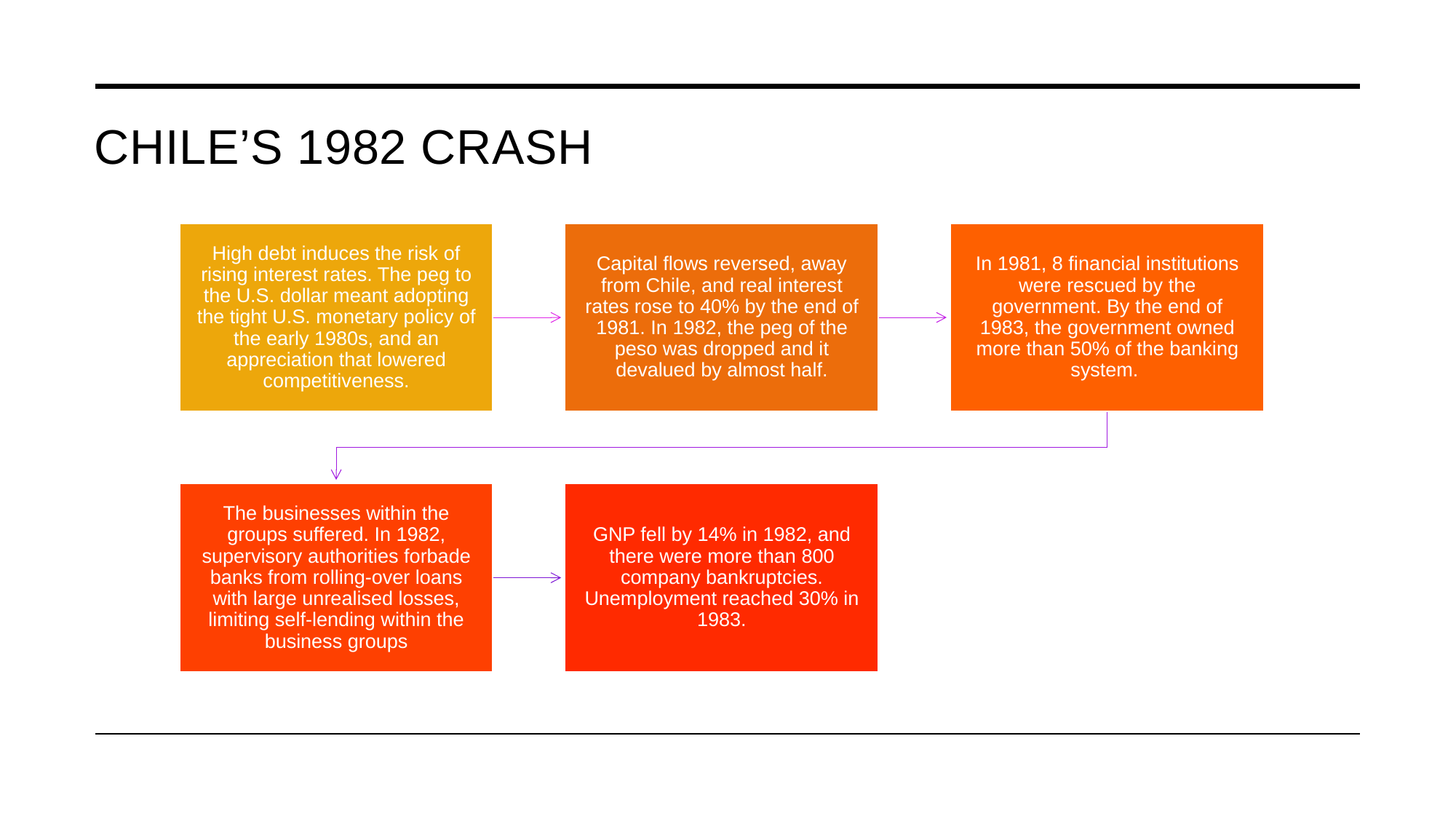

# Chile’s 1982 crash

High debt induces the risk of rising interest rates. The peg to the U.S. dollar meant adopting the tight U.S. monetary policy of the early 1980s, and an appreciation that lowered competitiveness.

Capital flows reversed, away from Chile, and real interest rates rose to 40% by the end of 1981. In 1982, the peg of the peso was dropped and it devalued by almost half.

In 1981, 8 financial institutions were rescued by the government. By the end of 1983, the government owned more than 50% of the banking system.

The businesses within the groups suffered. In 1982, supervisory authorities forbade banks from rolling-over loans with large unrealised losses, limiting self-lending within the business groups
GNP fell by 14% in 1982, and there were more than 800 company bankruptcies. Unemployment reached 30% in 1983.